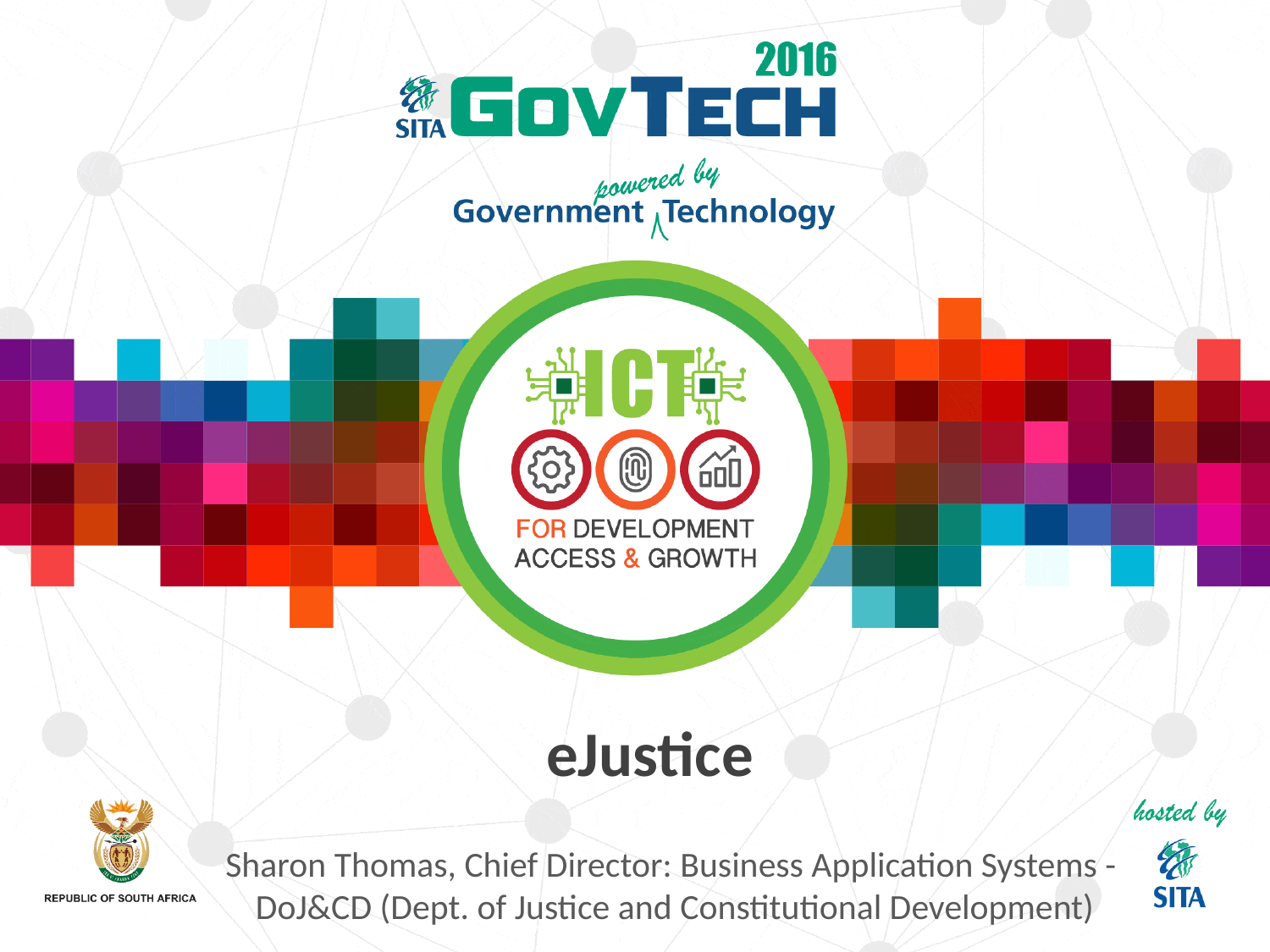

# eJustice
Sharon Thomas, Chief Director: Business Application Systems -  DoJ&CD (Dept. of Justice and Constitutional Development)